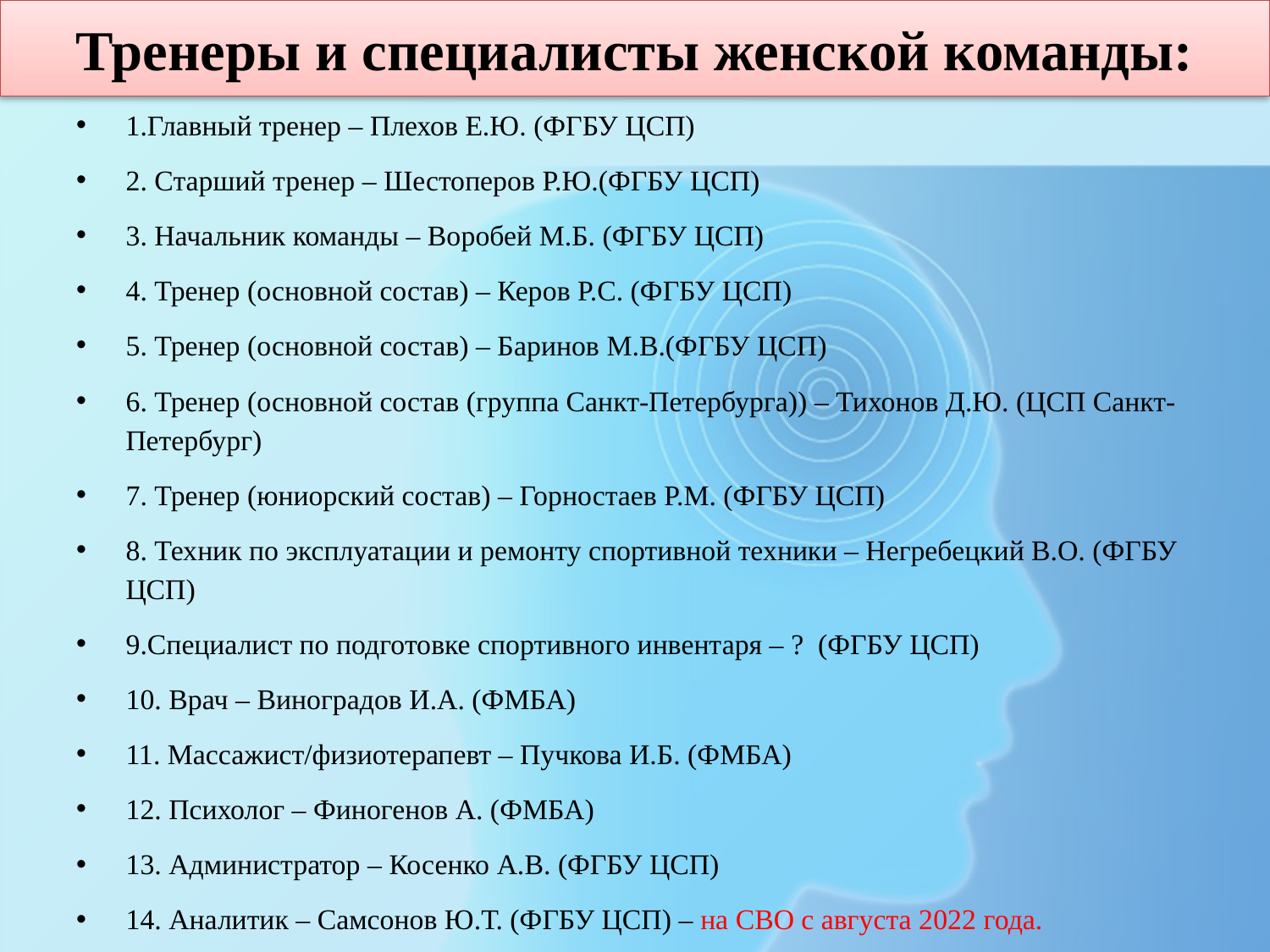

# Тренеры и специалисты женской команды:
1.Главный тренер – Плехов Е.Ю. (ФГБУ ЦСП)
2. Старший тренер – Шестоперов Р.Ю.(ФГБУ ЦСП)
3. Начальник команды – Воробей М.Б. (ФГБУ ЦСП)
4. Тренер (основной состав) – Керов Р.С. (ФГБУ ЦСП)
5. Тренер (основной состав) – Баринов М.В.(ФГБУ ЦСП)
6. Тренер (основной состав (группа Санкт-Петербурга)) – Тихонов Д.Ю. (ЦСП Санкт-Петербург)
7. Тренер (юниорский состав) – Горностаев Р.М. (ФГБУ ЦСП)
8. Техник по эксплуатации и ремонту спортивной техники – Негребецкий В.О. (ФГБУ ЦСП)
9.Специалист по подготовке спортивного инвентаря – ?  (ФГБУ ЦСП)
10. Врач – Виноградов И.А. (ФМБА)
11. Массажист/физиотерапевт – Пучкова И.Б. (ФМБА)
12. Психолог – Финогенов А. (ФМБА)
13. Администратор – Косенко А.В. (ФГБУ ЦСП)
14. Аналитик – Самсонов Ю.Т. (ФГБУ ЦСП) – на СВО с августа 2022 года.